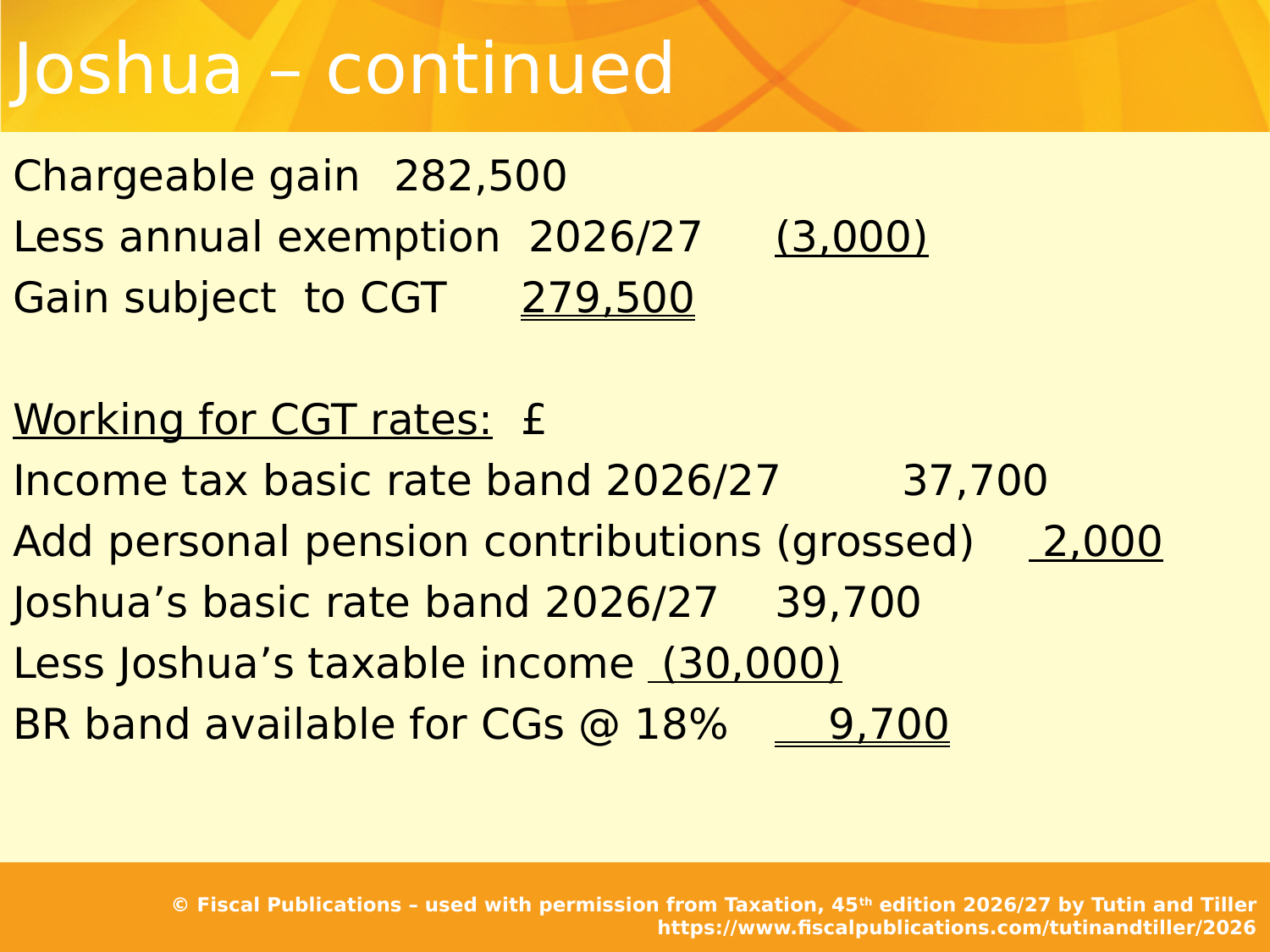

# Joshua – continued
Chargeable gain	282,500
Less annual exemption  2026/27	(3,000)
Gain subject  to CGT	279,500

Working for CGT rates:	£
Income tax basic rate band 2026/27 	37,700
Add personal pension contributions (grossed)	 2,000
Joshua’s basic rate band 2026/27 	39,700
Less Joshua’s taxable income	 (30,000)
BR band available for CGs @ 18%	    9,700